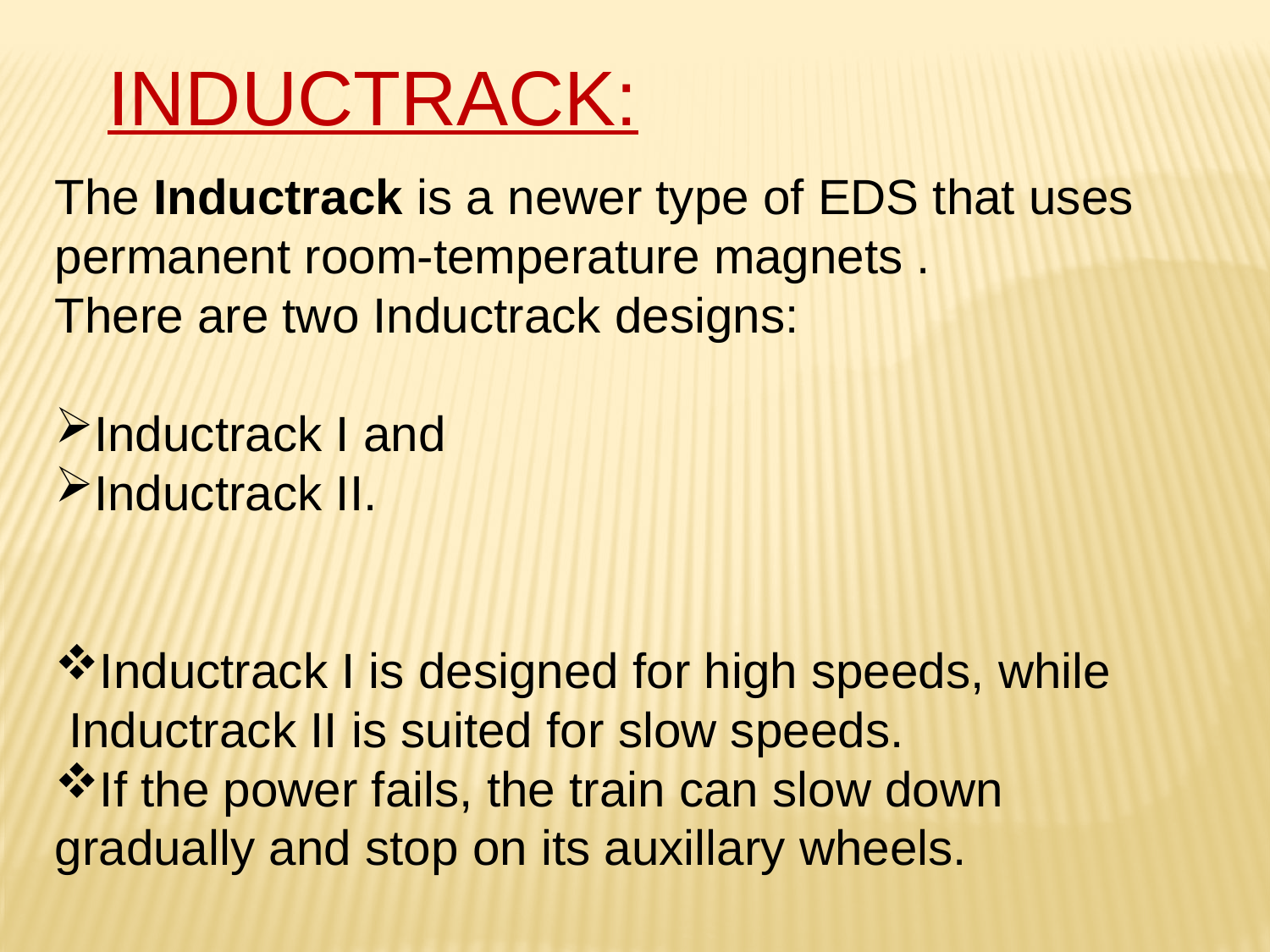

INDUCTRACK:
The Inductrack is a newer type of EDS that uses permanent room-temperature magnets .
There are two Inductrack designs:

Inductrack I and
Inductrack II.

Inductrack I is designed for high speeds, while    Inductrack II is suited for slow speeds.
If the power fails, the train can slow down gradually and stop on its auxillary wheels.